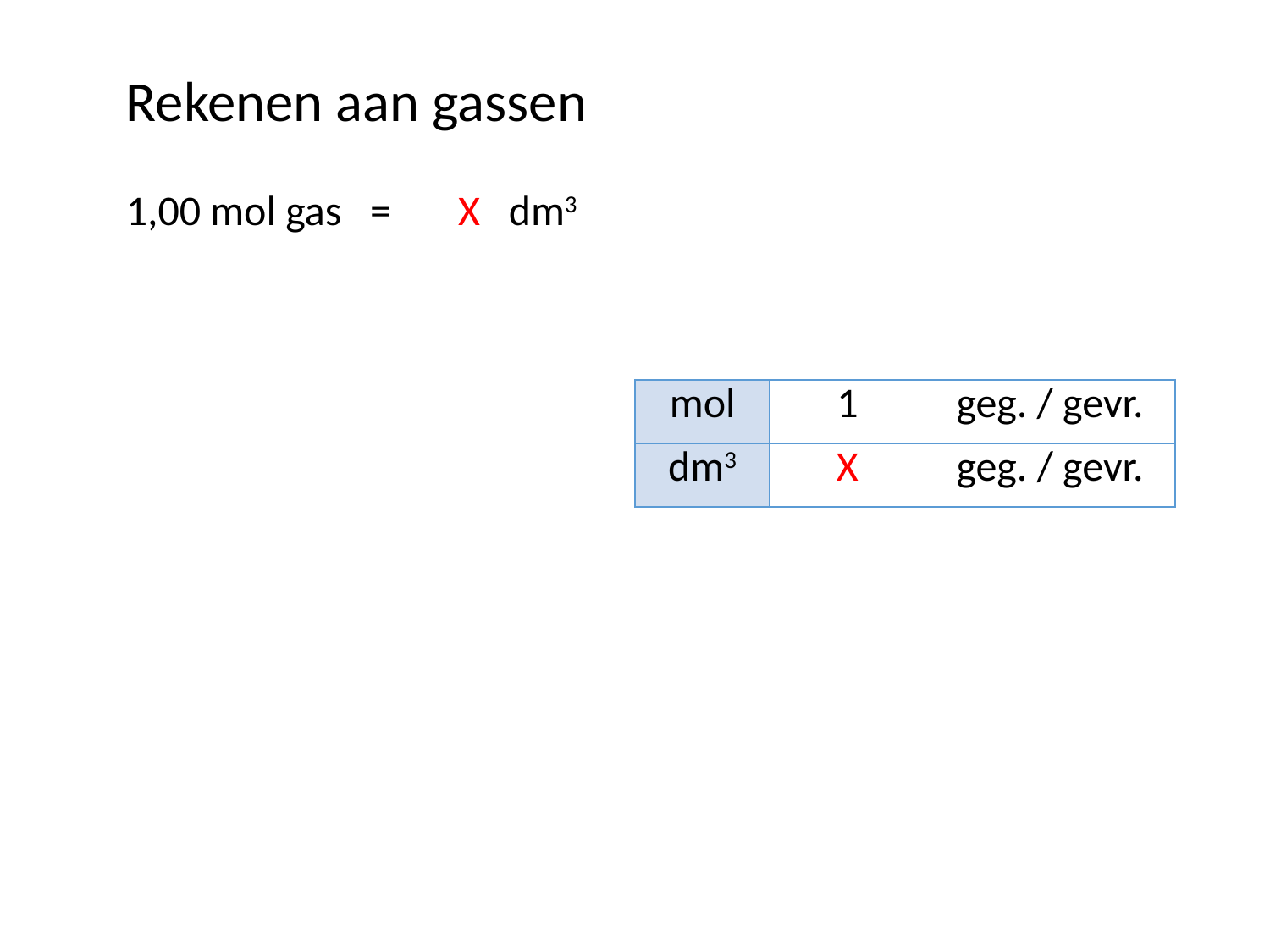

Rekenen aan gassen

1,00 mol gas   =       X   dm3

mol         →        dm3  gas

| mol | 1 | geg. / gevr. |
| --- | --- | --- |
| dm3 | X | geg. / gevr. |